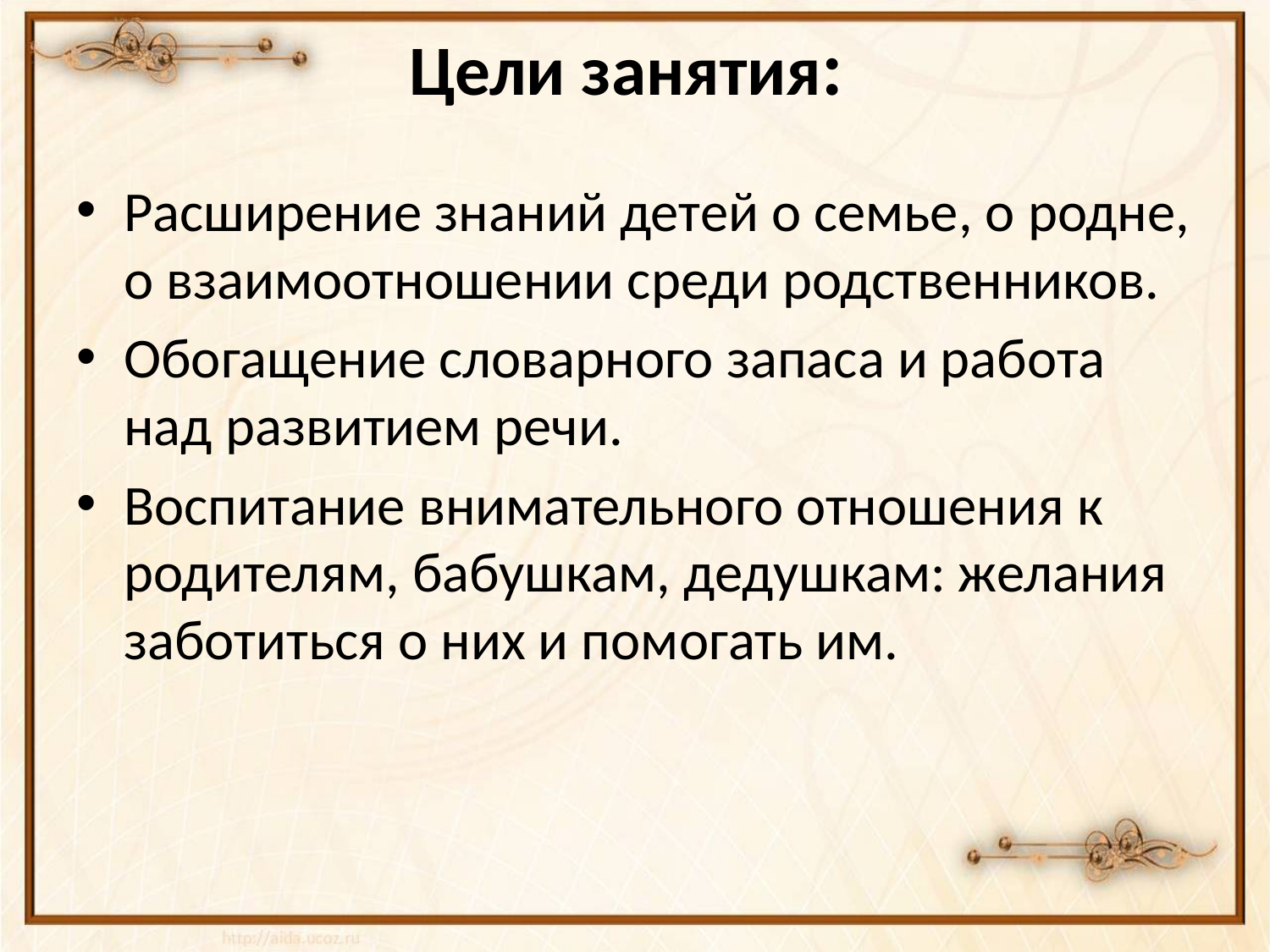

# Цели занятия:
Расширение знаний детей о семье, о родне, о взаимоотношении среди родственников.
Обогащение словарного запаса и работа над развитием речи.
Воспитание внимательного отношения к родителям, бабушкам, дедушкам: желания заботиться о них и помогать им.